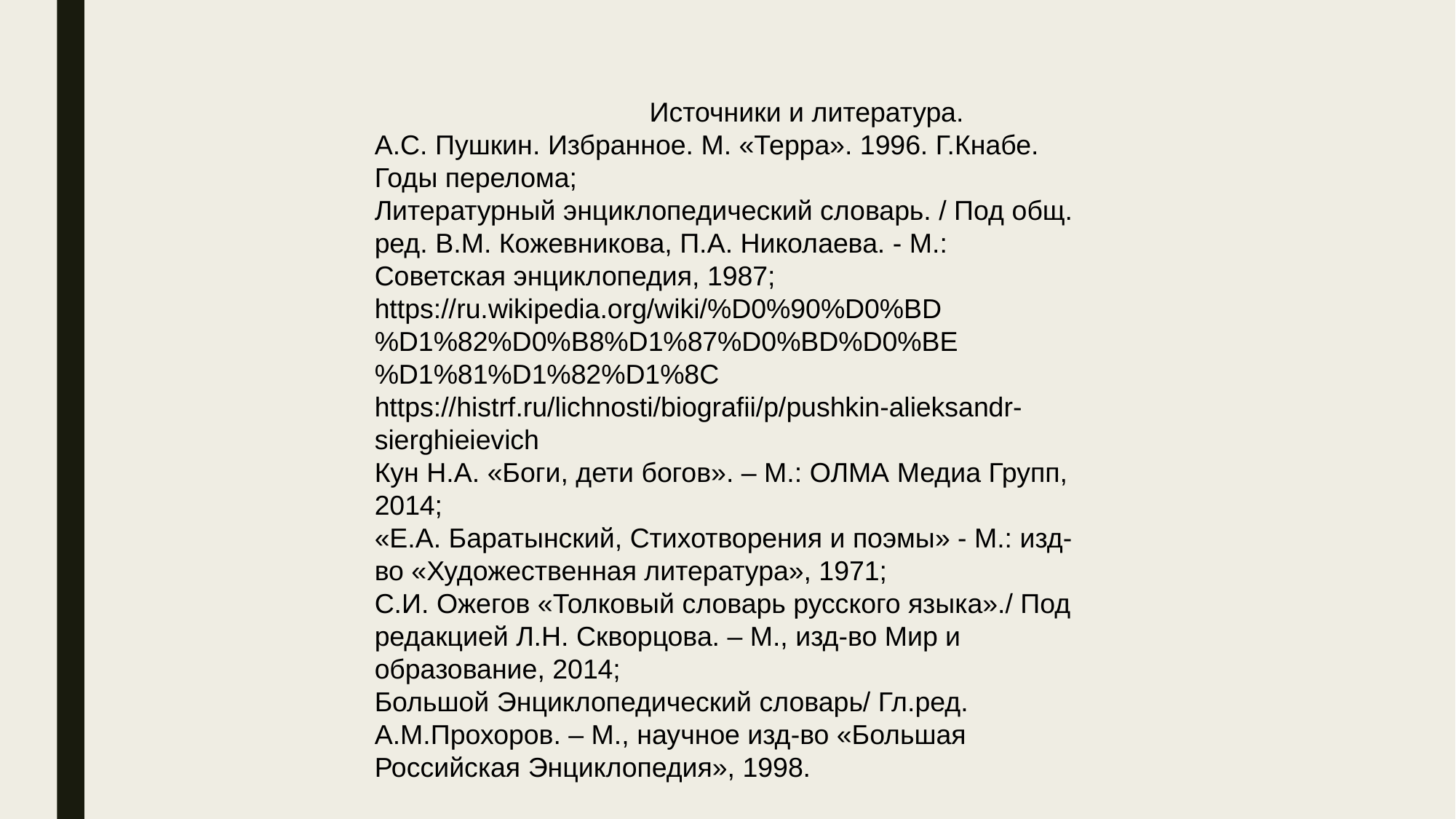

Источники и литература.
А.С. Пушкин. Избранное. М. «Терра». 1996. Г.Кнабе. Годы перелома;
Литературный энциклопедический словарь. / Под общ. ред. В.М. Кожевникова, П.А. Николаева. - М.: Советская энциклопедия, 1987;
https://ru.wikipedia.org/wiki/%D0%90%D0%BD%D1%82%D0%B8%D1%87%D0%BD%D0%BE%D1%81%D1%82%D1%8C
https://histrf.ru/lichnosti/biografii/p/pushkin-alieksandr-sierghieievich
Кун Н.А. «Боги, дети богов». – М.: ОЛМА Медиа Групп, 2014;
«Е.А. Баратынский, Стихотворения и поэмы» - М.: изд-во «Художественная литература», 1971;
С.И. Ожегов «Толковый словарь русского языка»./ Под редакцией Л.Н. Скворцова. – М., изд-во Мир и образование, 2014;
Большой Энциклопедический словарь/ Гл.ред. А.М.Прохоров. – М., научное изд-во «Большая Российская Энциклопедия», 1998.